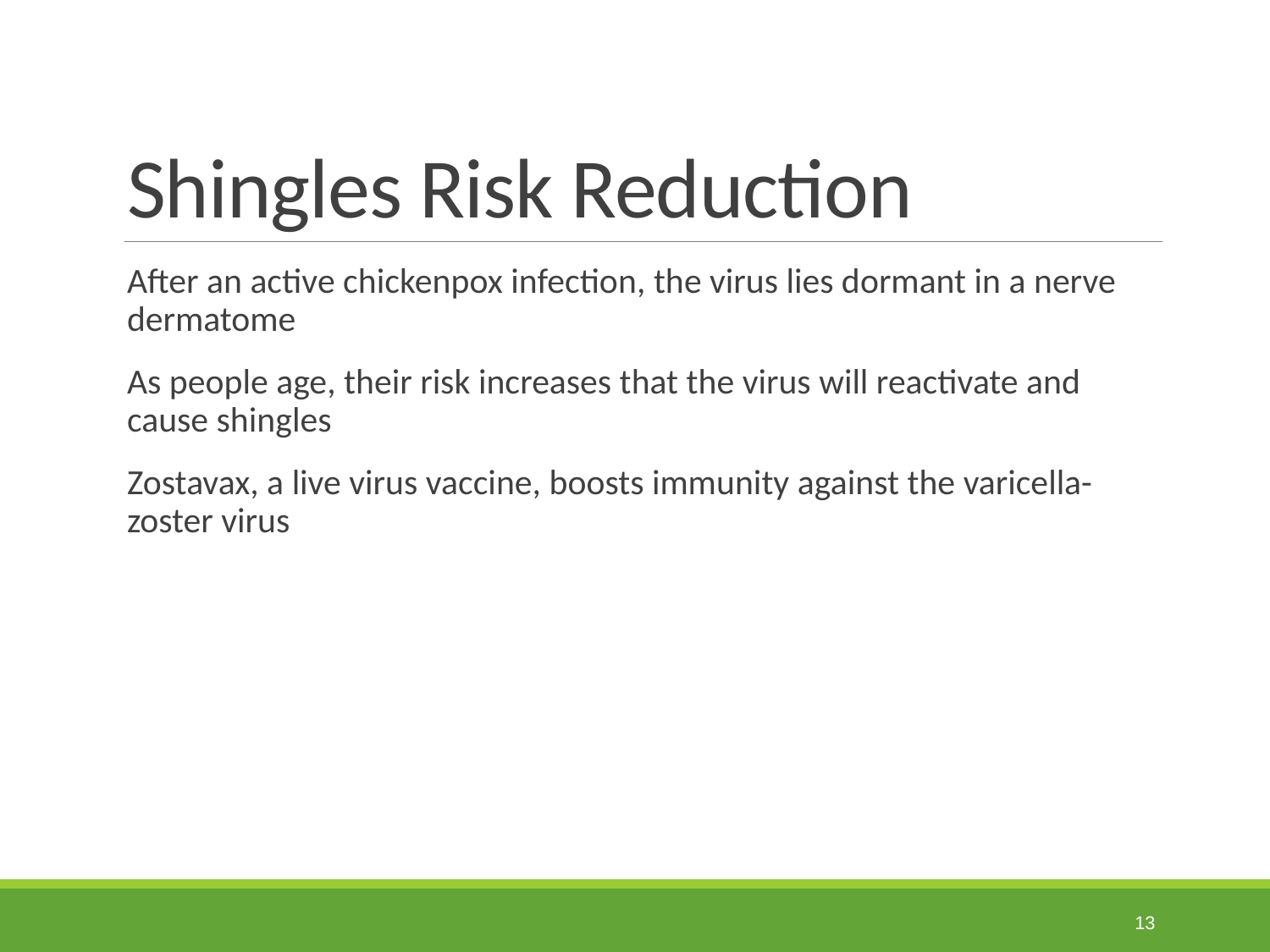

# Shingles Risk Reduction
After an active chickenpox infection, the virus lies dormant in a nerve dermatome
As people age, their risk increases that the virus will reactivate and cause shingles
Zostavax, a live virus vaccine, boosts immunity against the varicella-zoster virus
 13